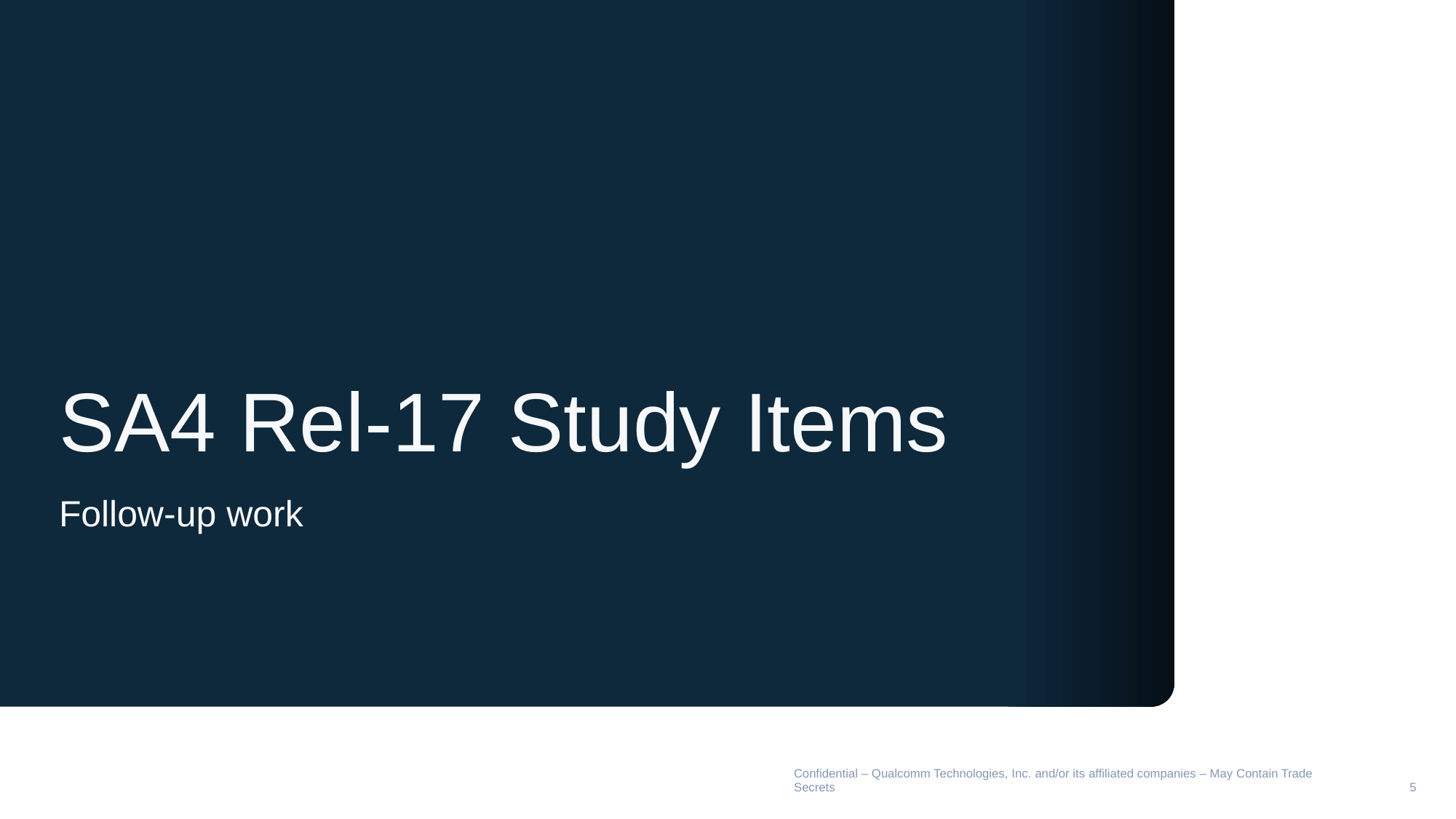

# SA4 Rel-17 Study Items
Follow-up work